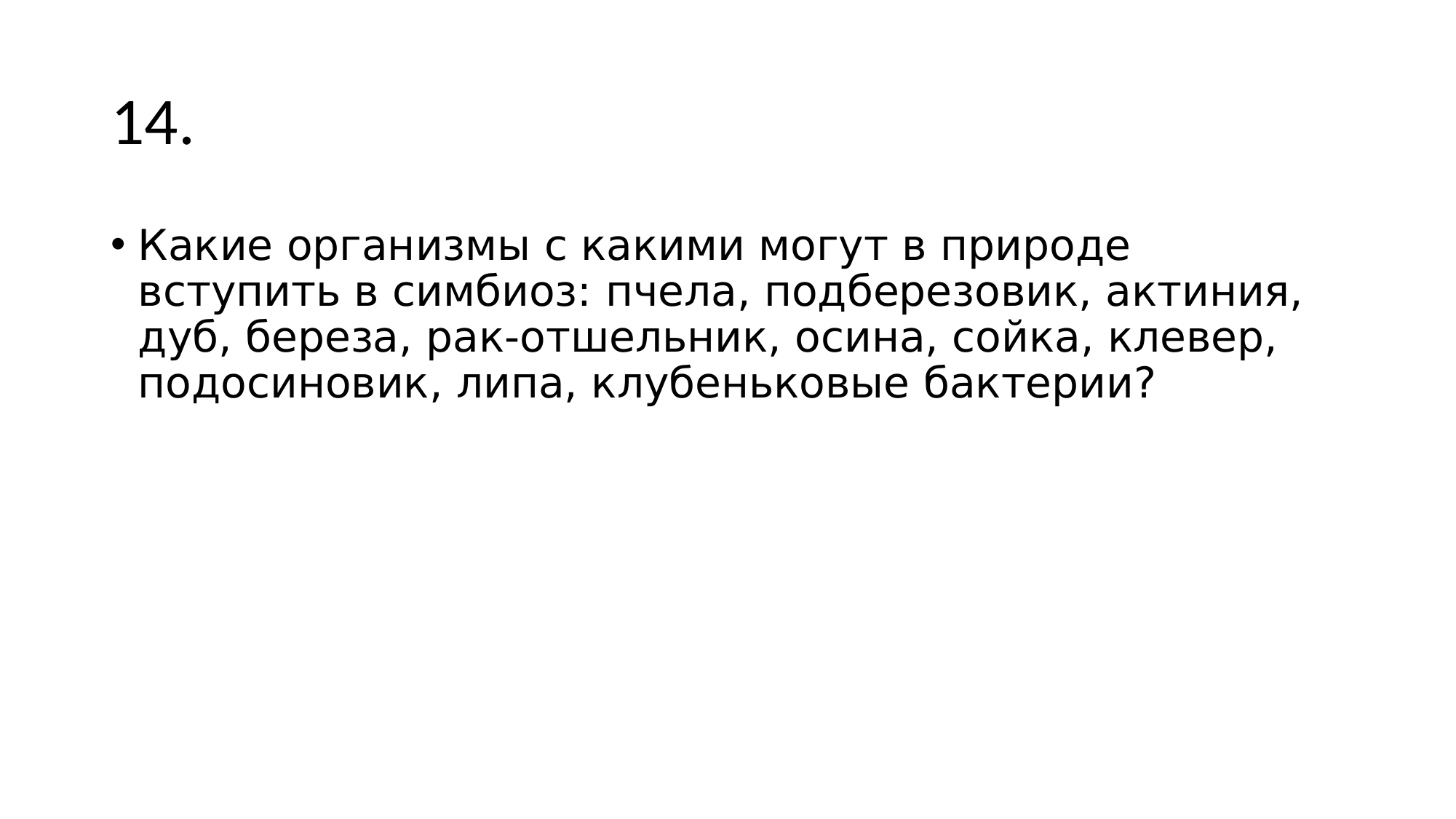

# 14.
Какие организмы с какими могут в природе вступить в симбиоз: пчела, подберезовик, актиния, дуб, береза, рак-отшельник, осина, сойка, клевер, подосиновик, липа, клубеньковые бактерии?